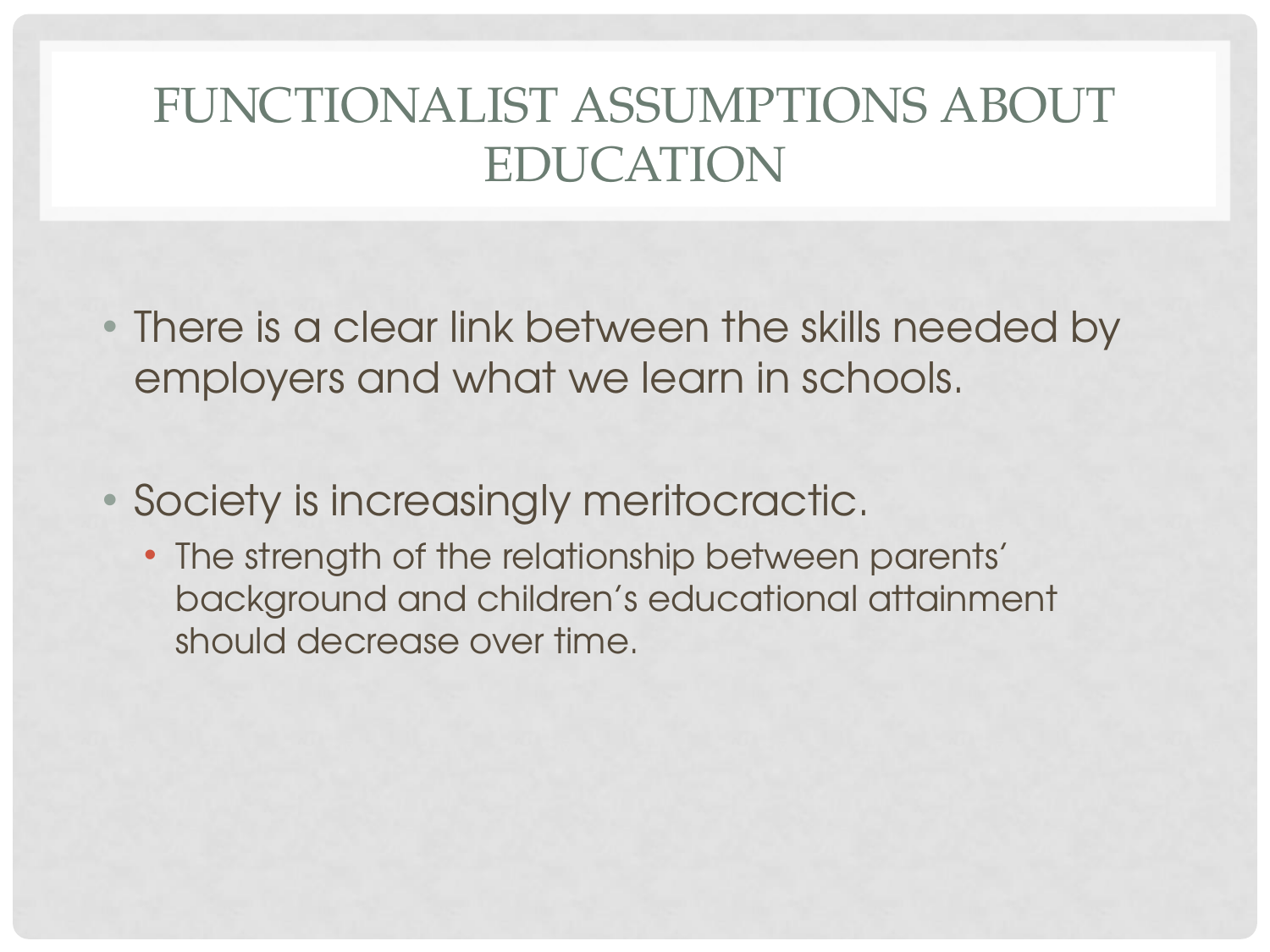

# FUNCTIONALIST ASSUMPTIONS ABOUT EDUCATION

There is a clear link between the skills needed by employers and what we learn in schools.

Society is increasingly meritocractic.
The strength of the relationship between parents’ background and children’s educational attainment should decrease over time.